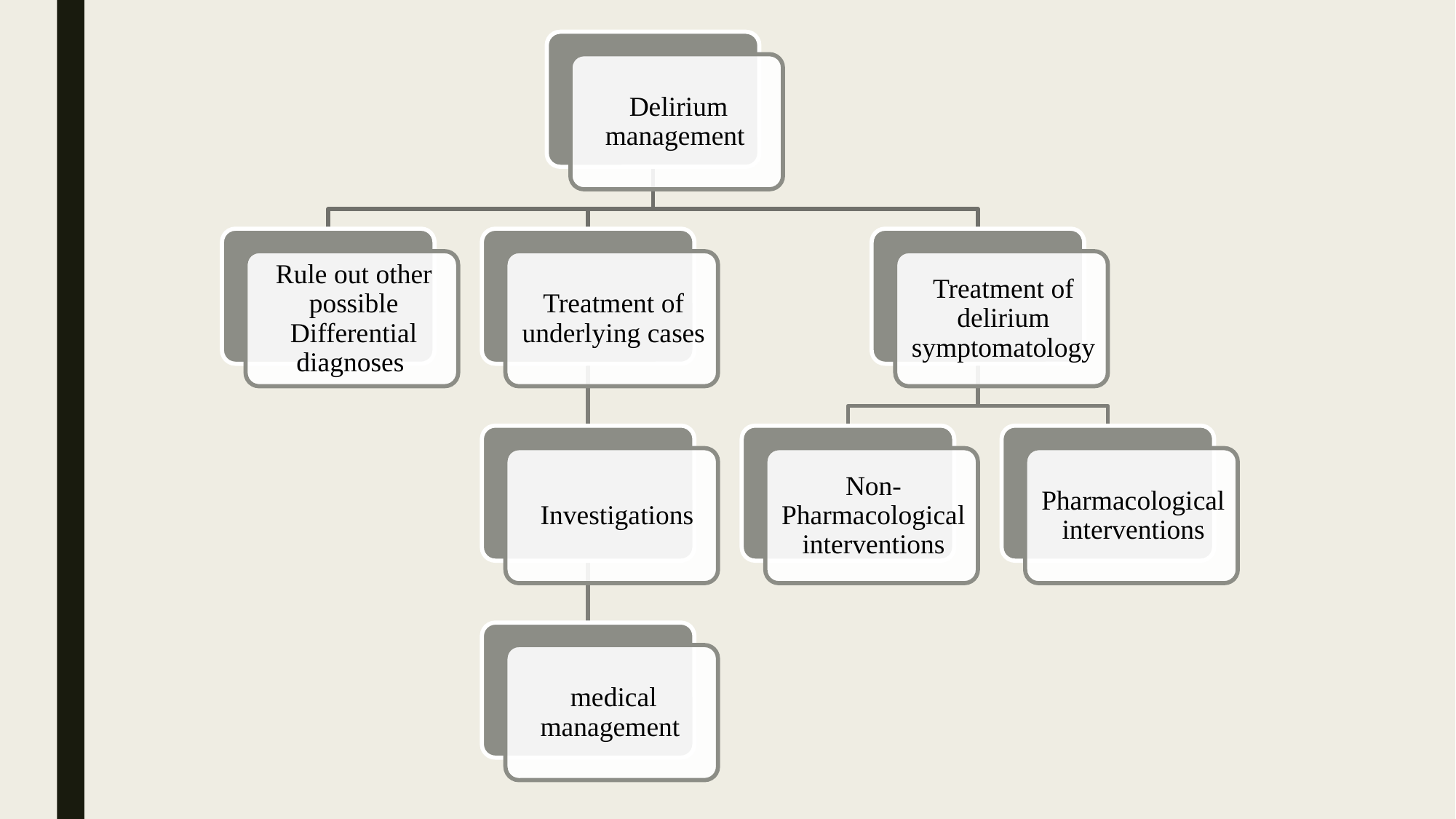

Delirium management
Rule out other possible Differential diagnoses
Treatment of underlying cases
 Investigations
medical management
Treatment of delirium symptomatology
Non-Pharmacological interventions
Pharmacological interventions